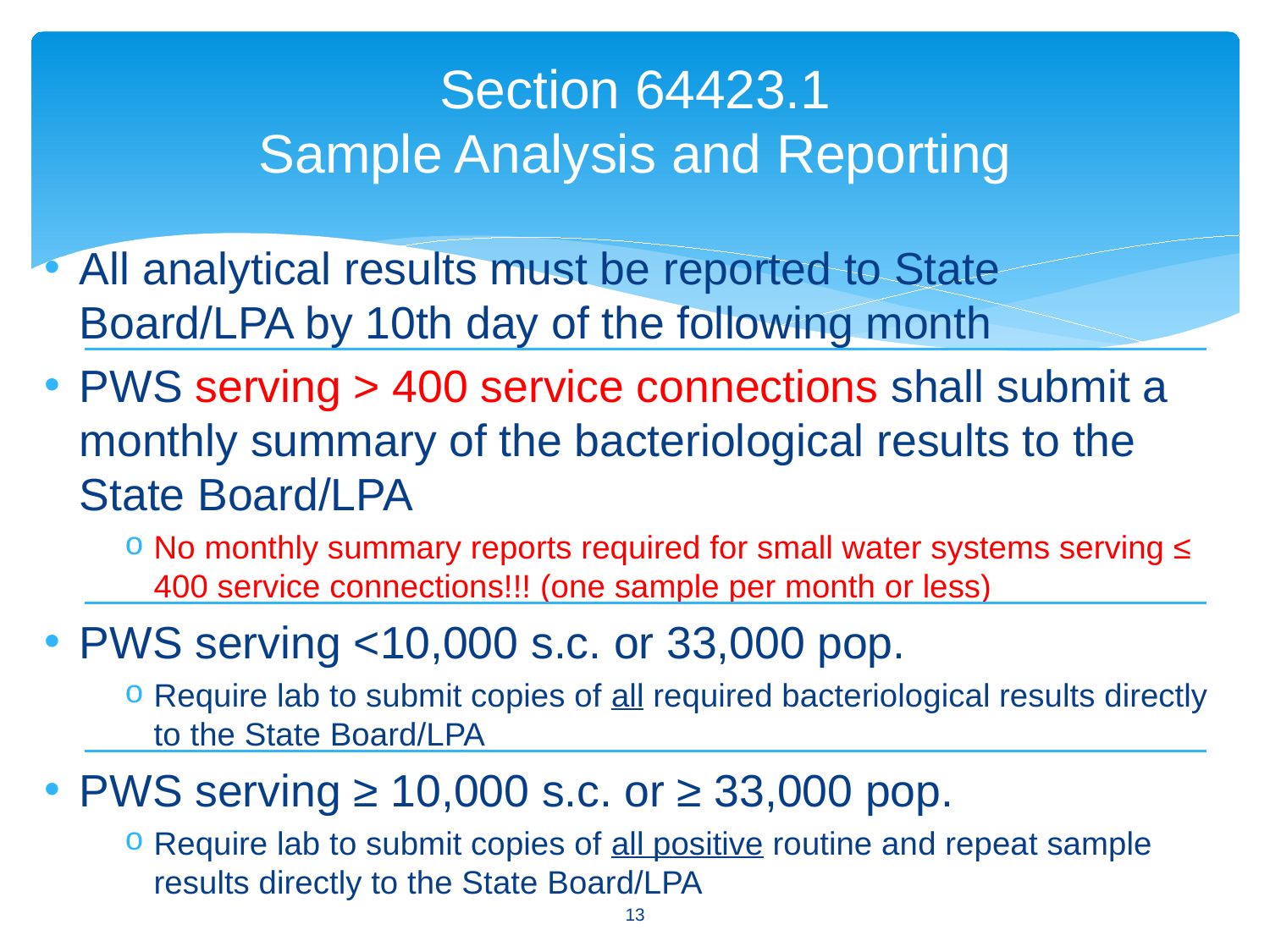

# Section 64423.1 Sample Analysis and Reporting
All analytical results must be reported to State Board/LPA by 10th day of the following month
PWS serving > 400 service connections shall submit a monthly summary of the bacteriological results to the State Board/LPA
No monthly summary reports required for small water systems serving ≤ 400 service connections!!! (one sample per month or less)
PWS serving <10,000 s.c. or 33,000 pop.
Require lab to submit copies of all required bacteriological results directly to the State Board/LPA
PWS serving ≥ 10,000 s.c. or ≥ 33,000 pop.
Require lab to submit copies of all positive routine and repeat sample results directly to the State Board/LPA
13